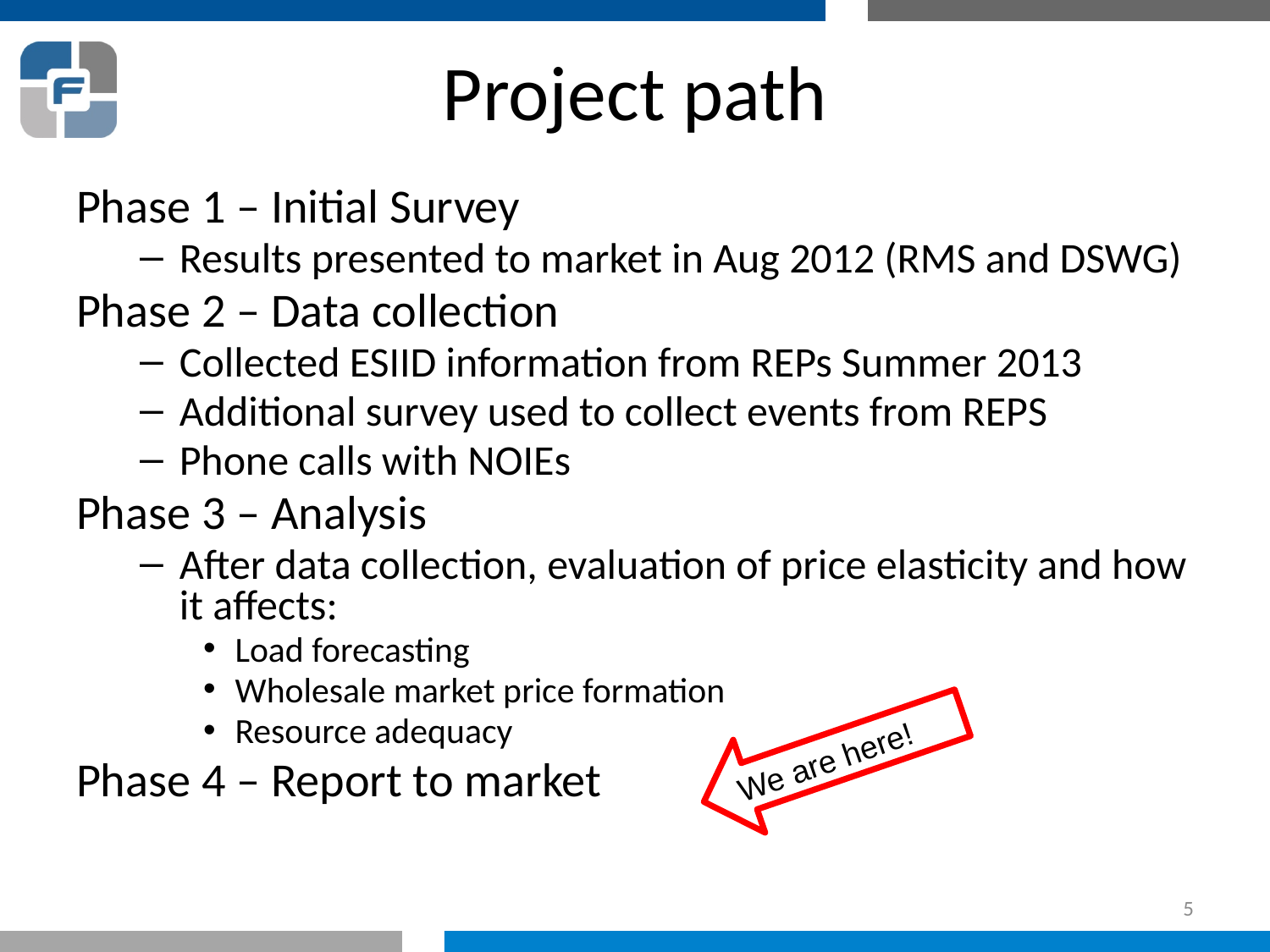

# Project path
Phase 1 – Initial Survey
Results presented to market in Aug 2012 (RMS and DSWG)
Phase 2 – Data collection
Collected ESIID information from REPs Summer 2013
Additional survey used to collect events from REPS
Phone calls with NOIEs
Phase 3 – Analysis
After data collection, evaluation of price elasticity and how it affects:
Load forecasting
Wholesale market price formation
Resource adequacy
Phase 4 – Report to market

We are here!
5